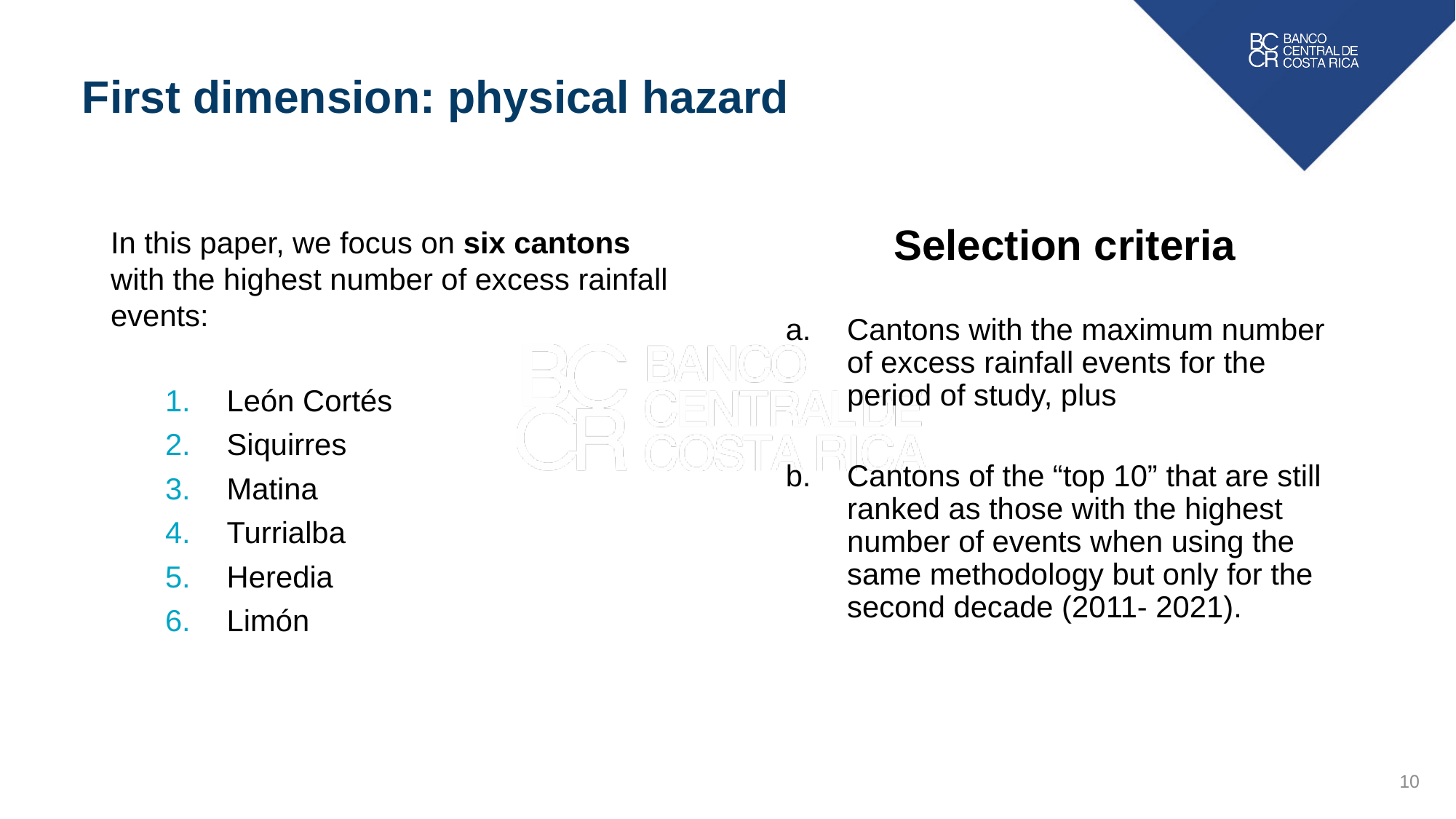

First dimension: physical hazard
In this paper, we focus on six cantons with the highest number of excess rainfall events:

León Cortés
Siquirres
Matina
Turrialba
Heredia
Limón
Selection criteria

Cantons with the maximum number of excess rainfall events for the period of study, plus

Cantons of the “top 10” that are still ranked as those with the highest number of events when using the same methodology but only for the second decade (2011- 2021).

10